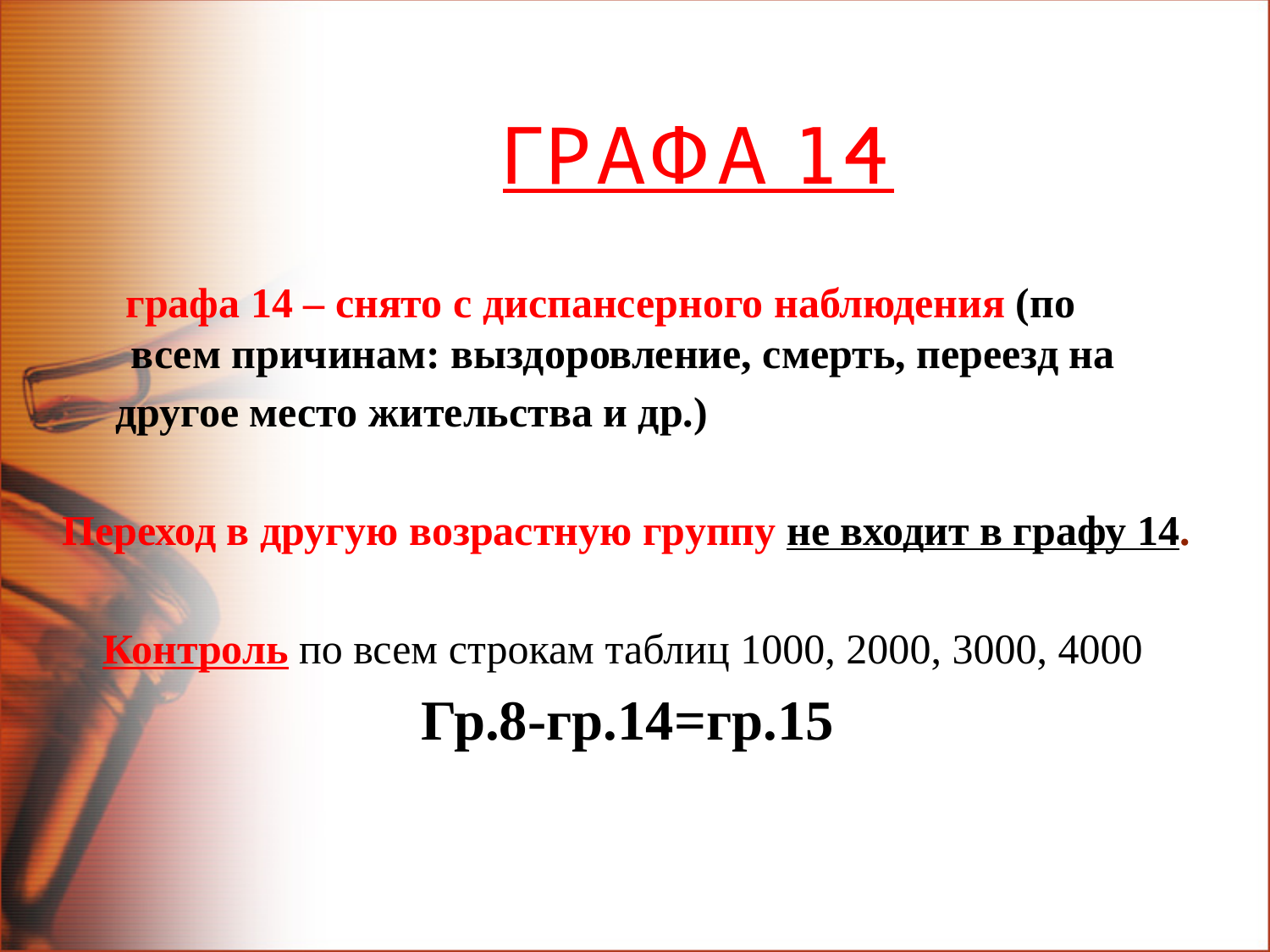

# ГРАФА 14
      графа 14 – снято с диспансерного наблюдения (по
  всем причинам: выздоровление, смерть, переезд на
     другое место жительства и др.)

Переход в другую возрастную группу не входит в графу 14.

Контроль по всем строкам таблиц 1000, 2000, 3000, 4000
Гр.8-гр.14=гр.15